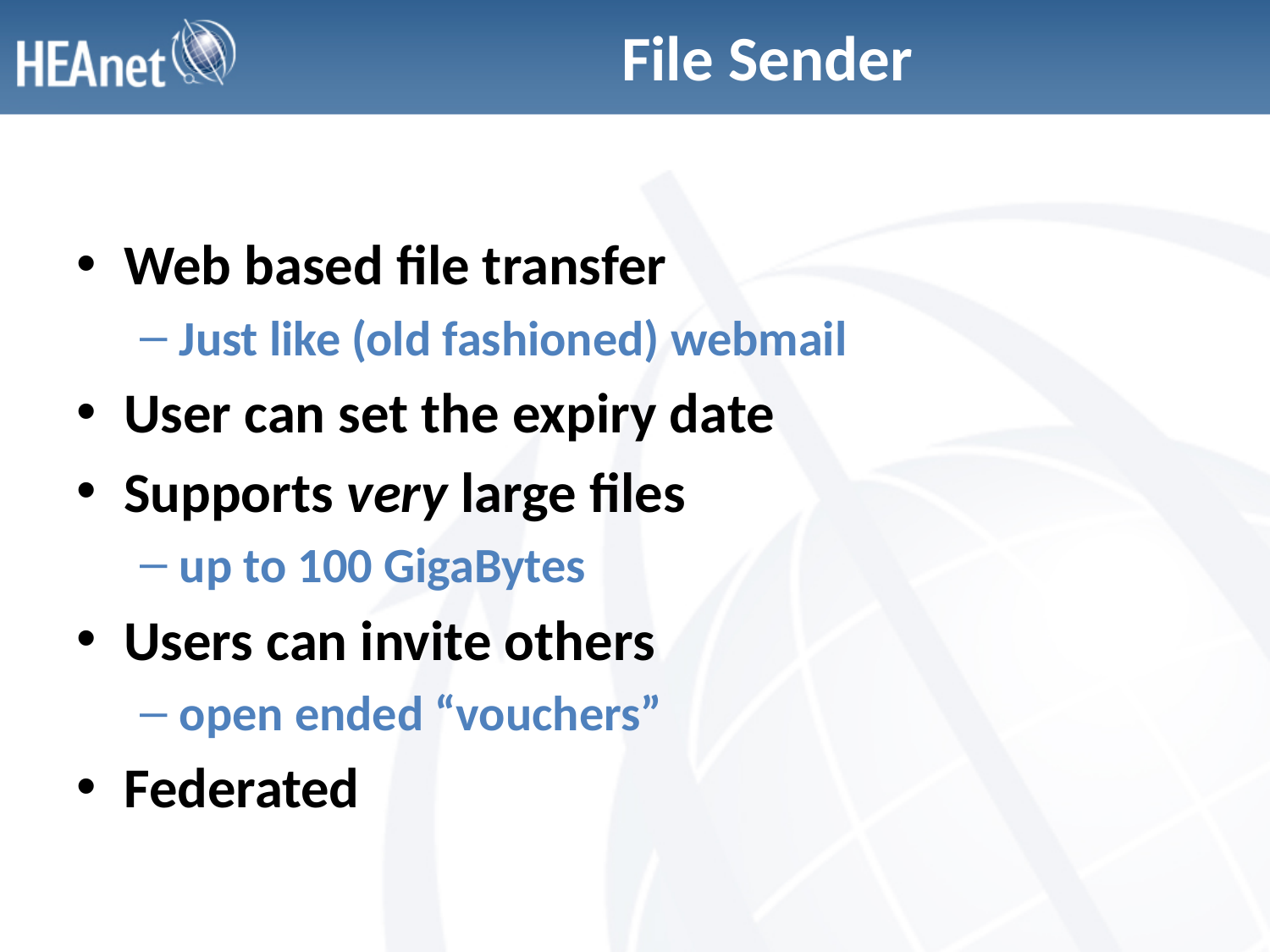

# File Sender
Web based file transfer
Just like (old fashioned) webmail
User can set the expiry date
Supports very large files
up to 100 GigaBytes
Users can invite others
open ended “vouchers”
Federated